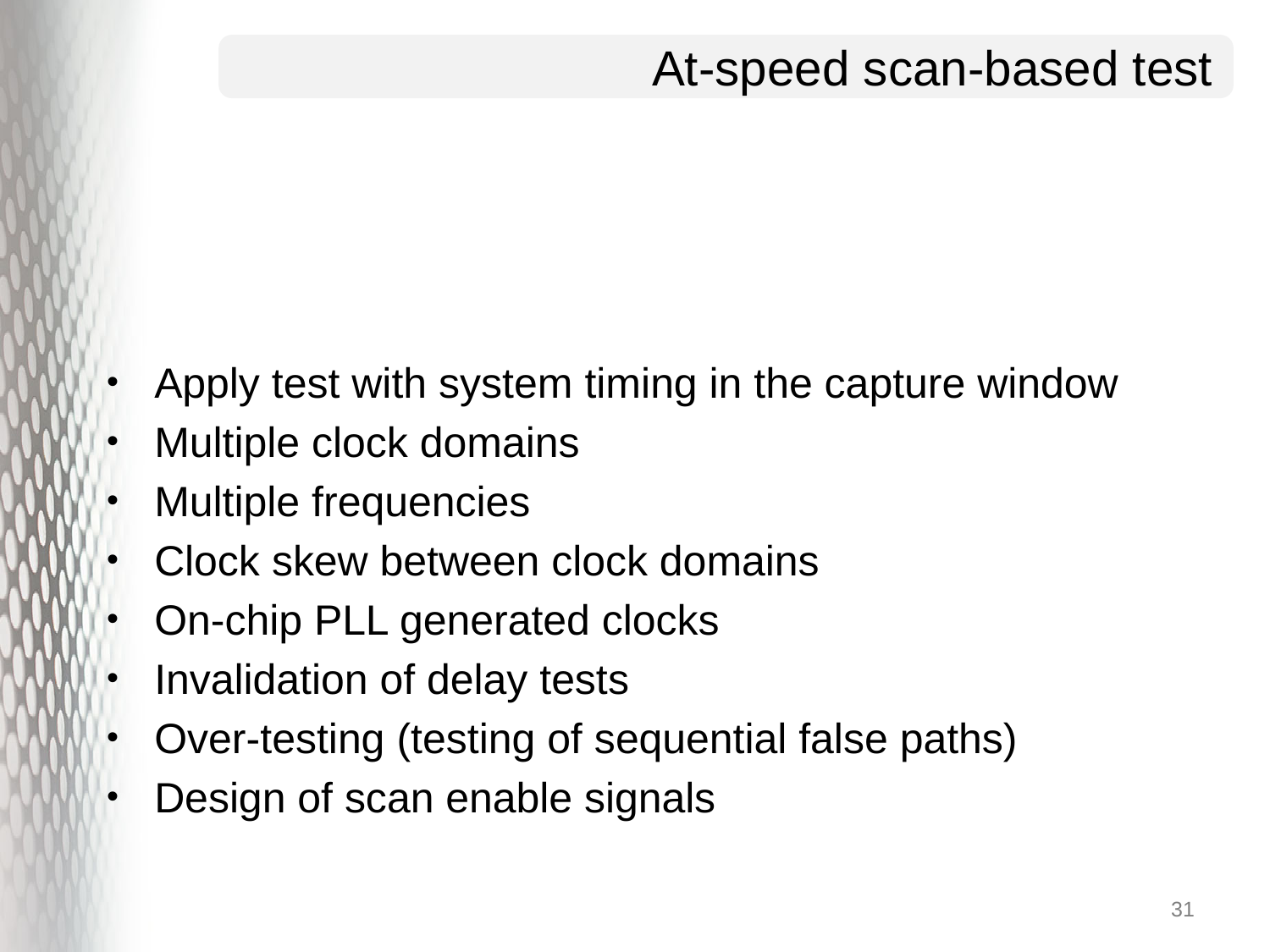

# At-speed scan-based test
Apply test with system timing in the capture window
Multiple clock domains
Multiple frequencies
Clock skew between clock domains
On-chip PLL generated clocks
Invalidation of delay tests
Over-testing (testing of sequential false paths)
Design of scan enable signals